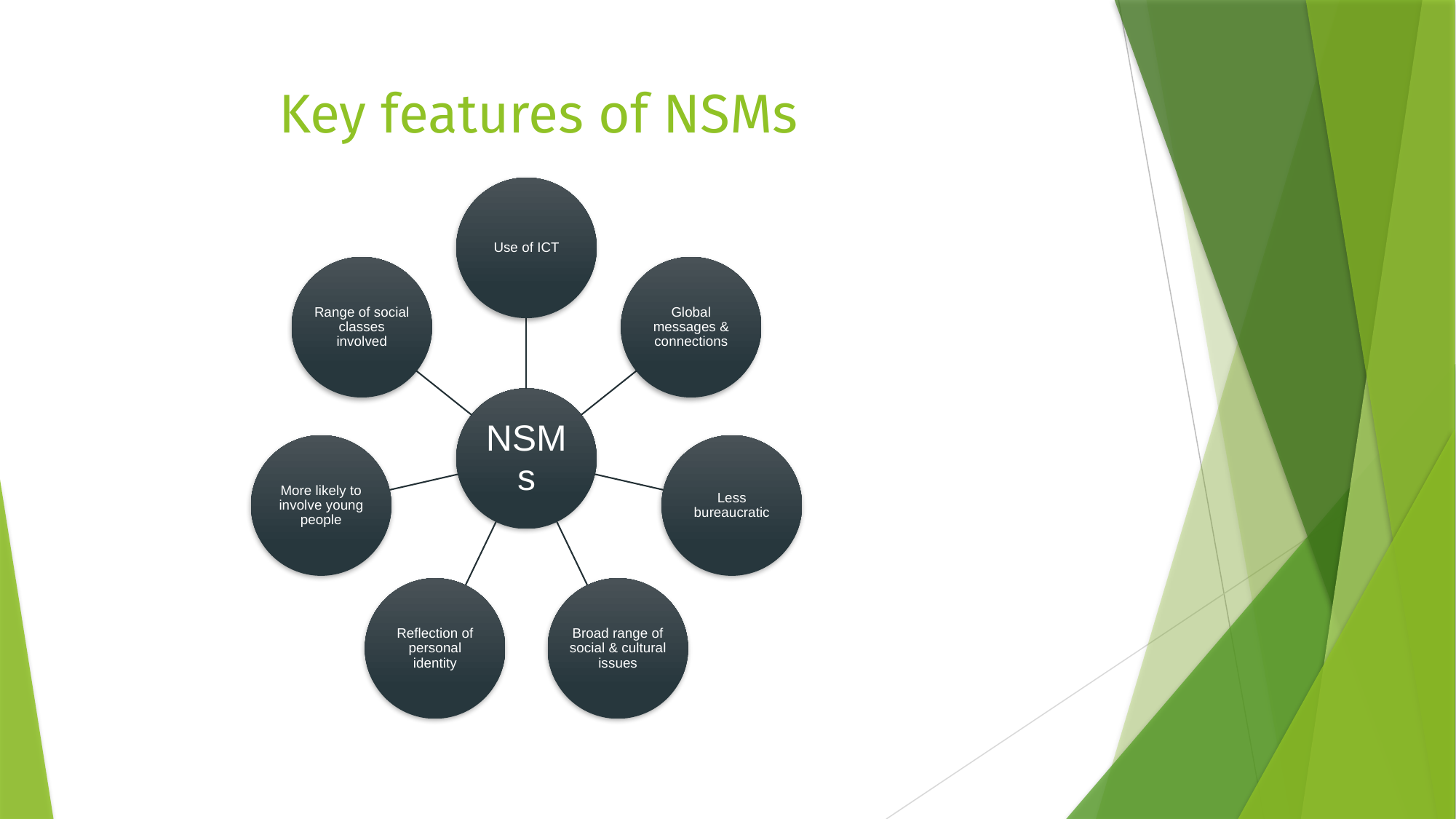

# Key features of NSMs
NSMs

Use of ICT

Global messages & connections

Less bureaucratic

Broad range of social & cultural issues

Reflection of personal identity

More likely to involve young people

Range of social classes involved